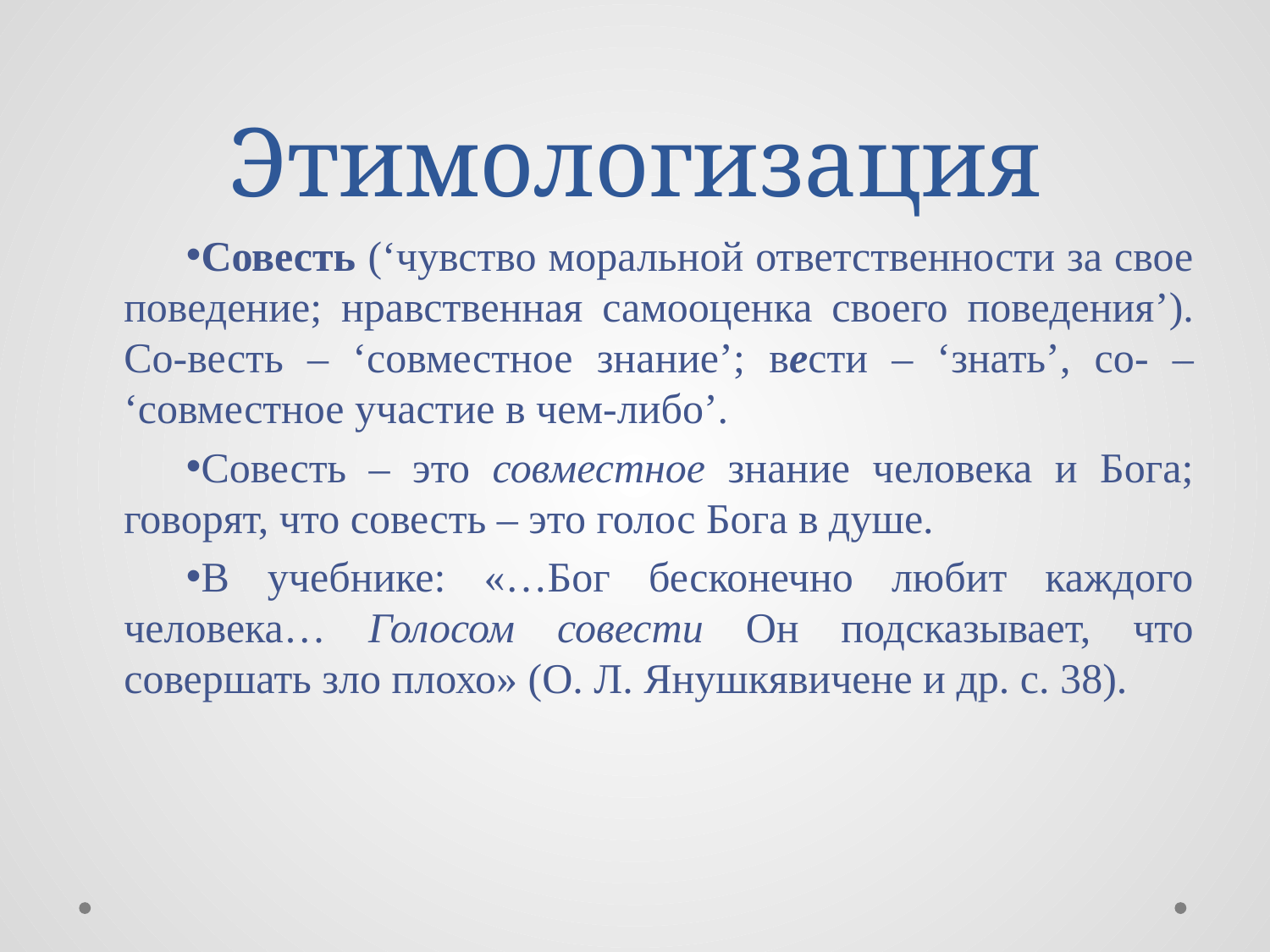

# Этимологизация
Совесть (‘чувство моральной ответственности за свое поведение; нравственная самооценка своего поведения’). Cо-весть – ‘совместное знание’; вести – ‘знать’, со- – ‘совместное участие в чем-либо’.
Cовесть – это совместное знание человека и Бога; говорят, что совесть – это голос Бога в душе.
В учебнике: «…Бог бесконечно любит каждого человека… Голосом совести Он подсказывает, что совершать зло плохо» (О. Л. Янушкявичене и др. с. 38).